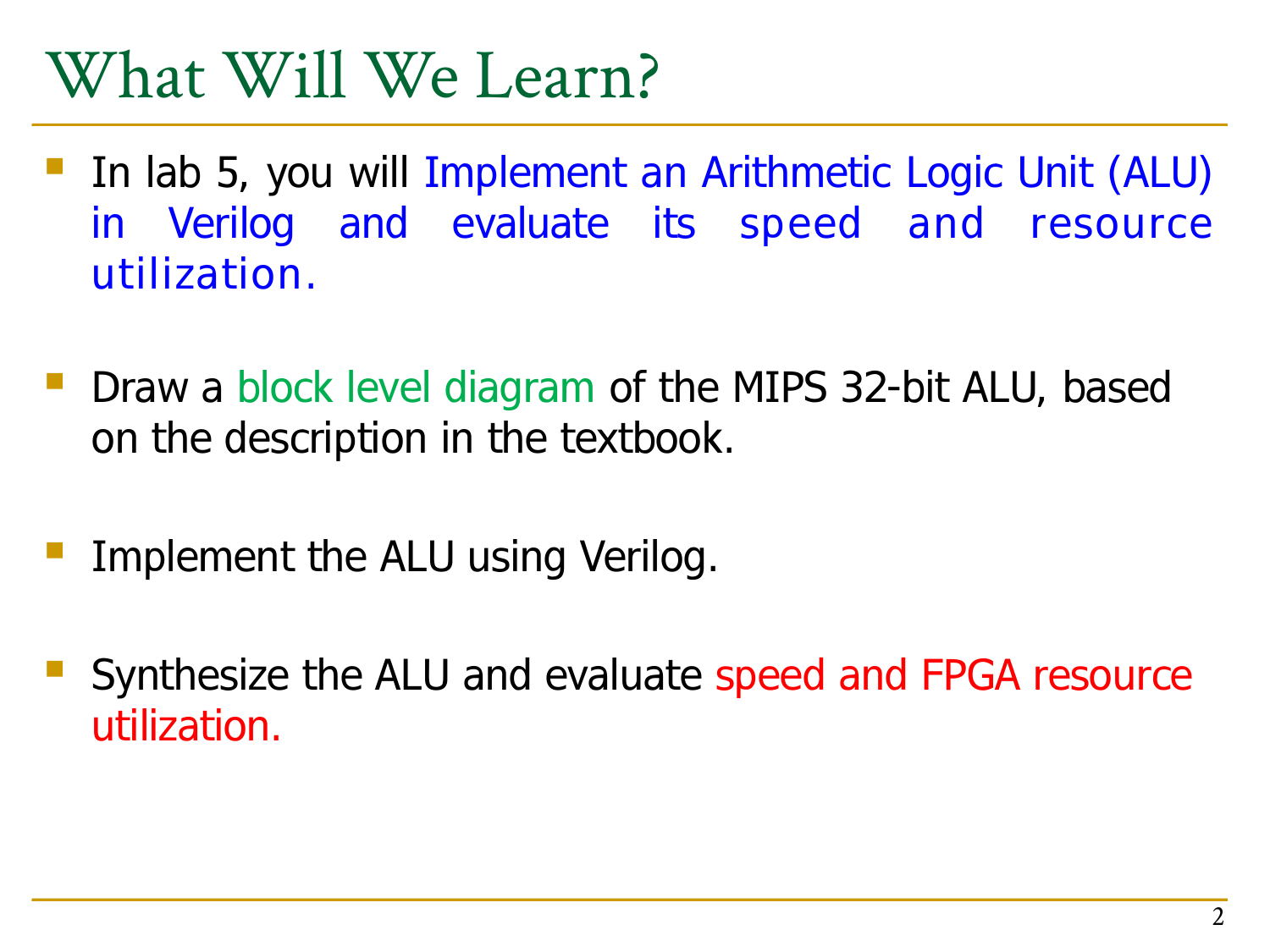

# What Will We Learn?
In lab 5, you will Implement an Arithmetic Logic Unit (ALU) in Verilog and evaluate its speed and resource utilization.

Draw a block level diagram of the MIPS 32-bit ALU, based on the description in the textbook.

Implement the ALU using Verilog.

Synthesize the ALU and evaluate speed and FPGA resource utilization.

2